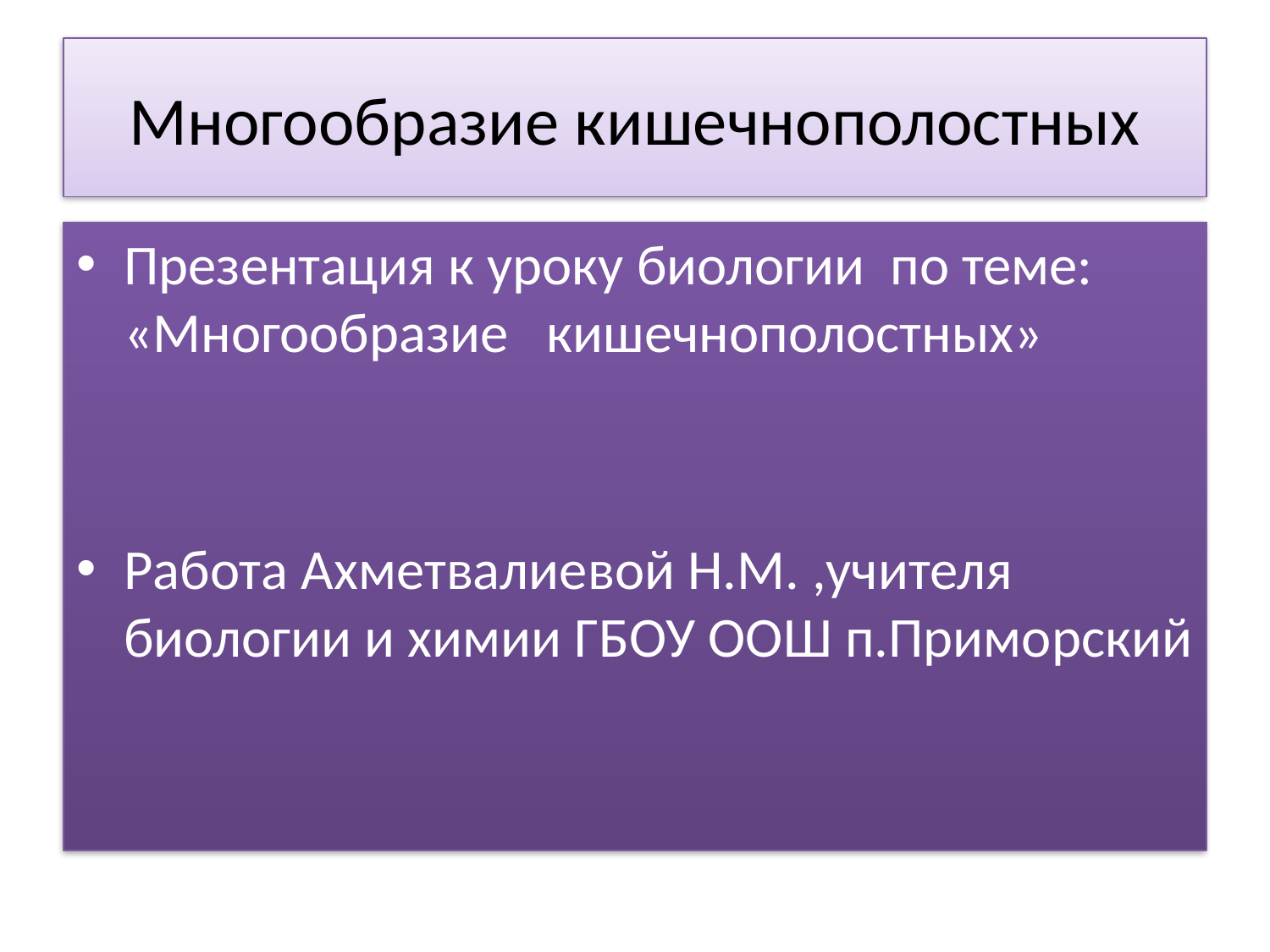

# Многообразие кишечнополостных
Презентация к уроку биологии  по теме:  «Многообразие   кишечнополостных»

Работа Ахметвалиевой Н.М. ,учителя биологии и химии ГБОУ ООШ п.Приморский